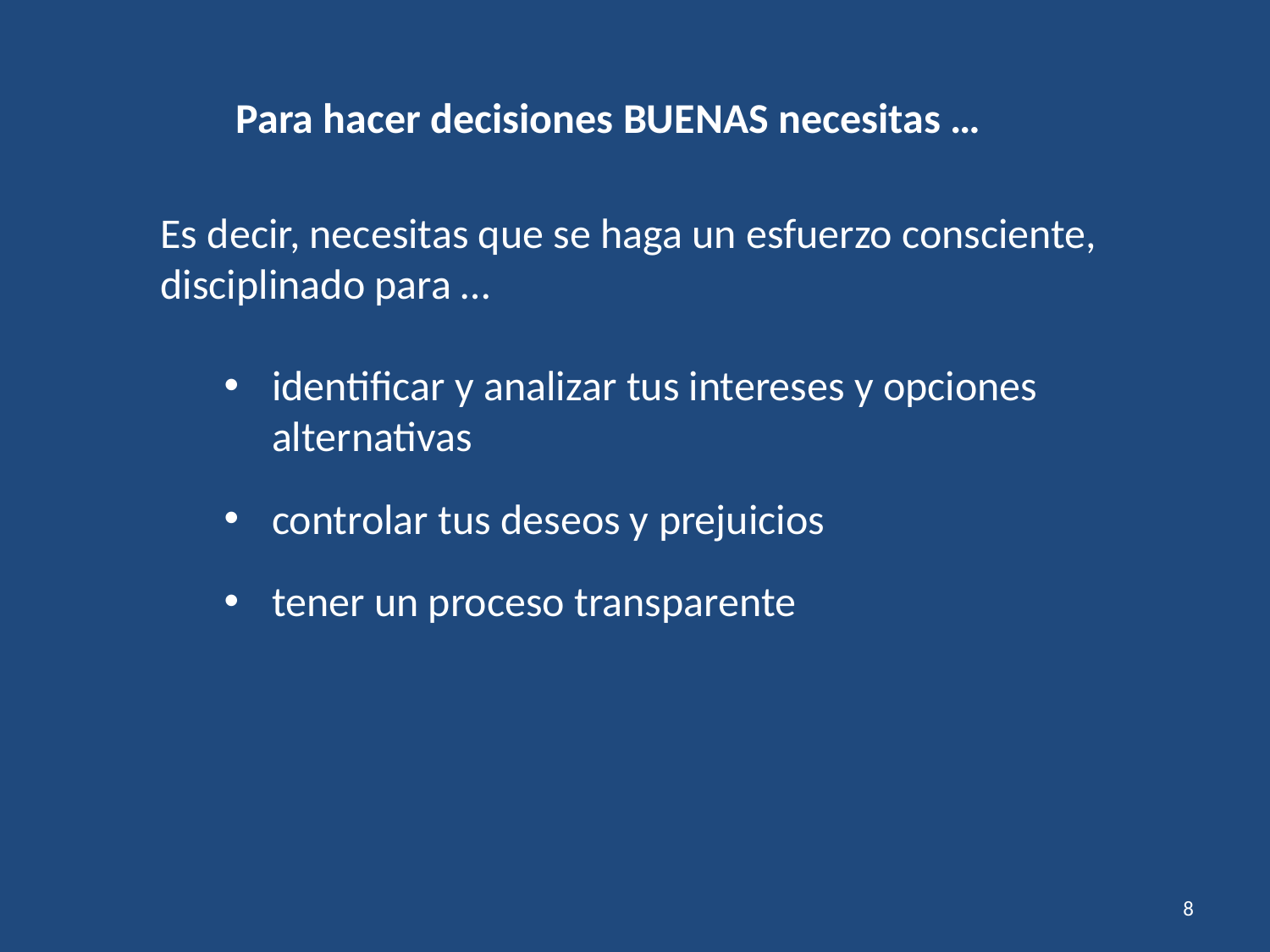

Para hacer decisiones BUENAS necesitas …
Es decir, necesitas que se haga un esfuerzo consciente, disciplinado para …

identificar y analizar tus intereses y opciones alternativas
controlar tus deseos y prejuicios
tener un proceso transparente

8